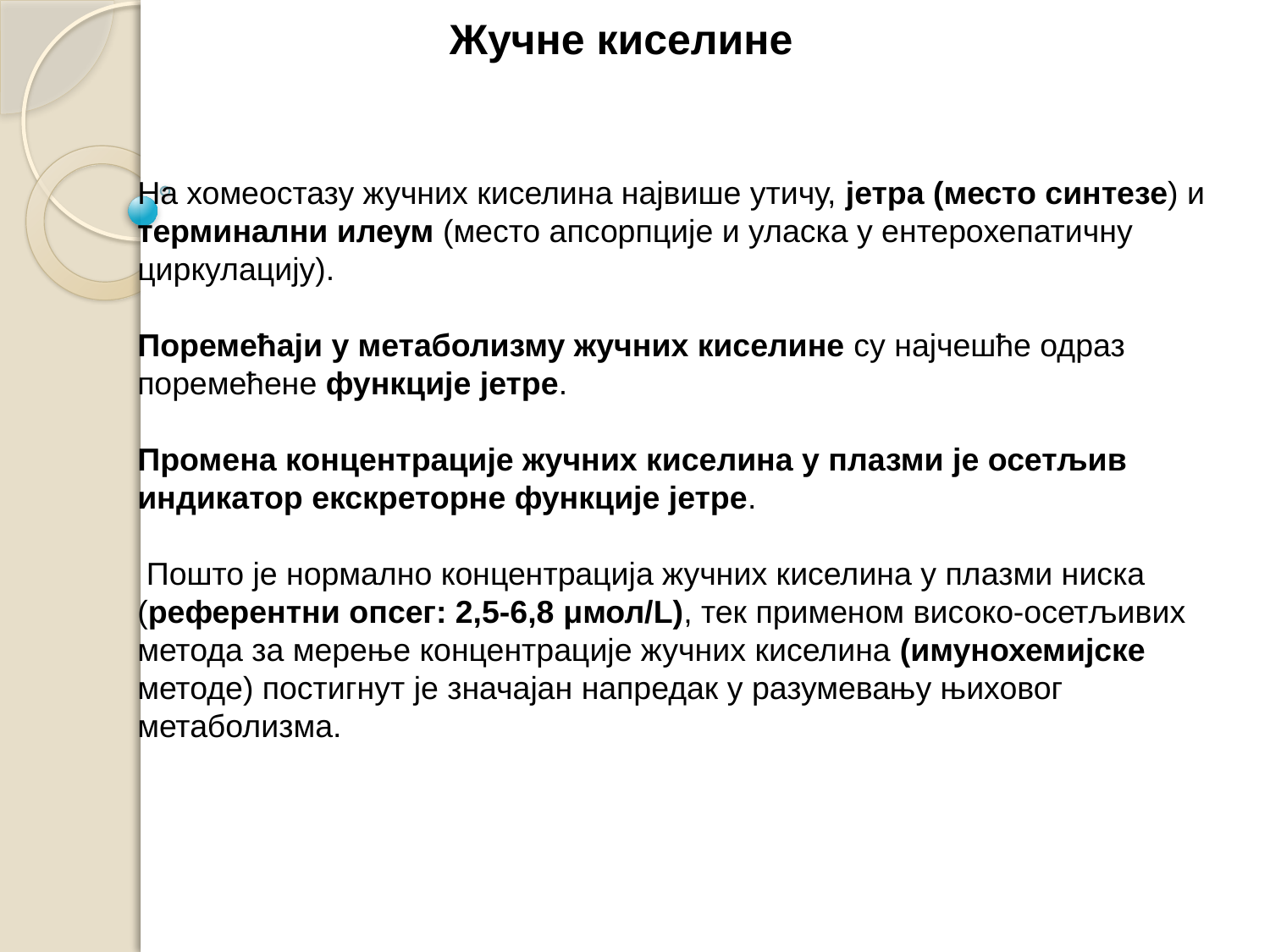

Жучне киселине
На хомеостазу жучних киселина највише утичу, јетра (место синтезе) и терминални илеум (место апсорпције и уласка у ентерохепатичну циркулацију).

Поремећаји у метаболизму жучних киселине су најчешће одраз поремећене функције јетре.

Промена концентрације жучних киселина у плазми је осетљив индикатор екскреторне функције јетре.

 Пошто је нормално концентрација жучних киселина у плазми ниска (референтни опсег: 2,5-6,8 μмол/L), тек применом високо-осетљивих метода за мерење концентрације жучних киселина (имунохемијске методе) постигнут је значајан напредак у разумевању њиховог метаболизма.